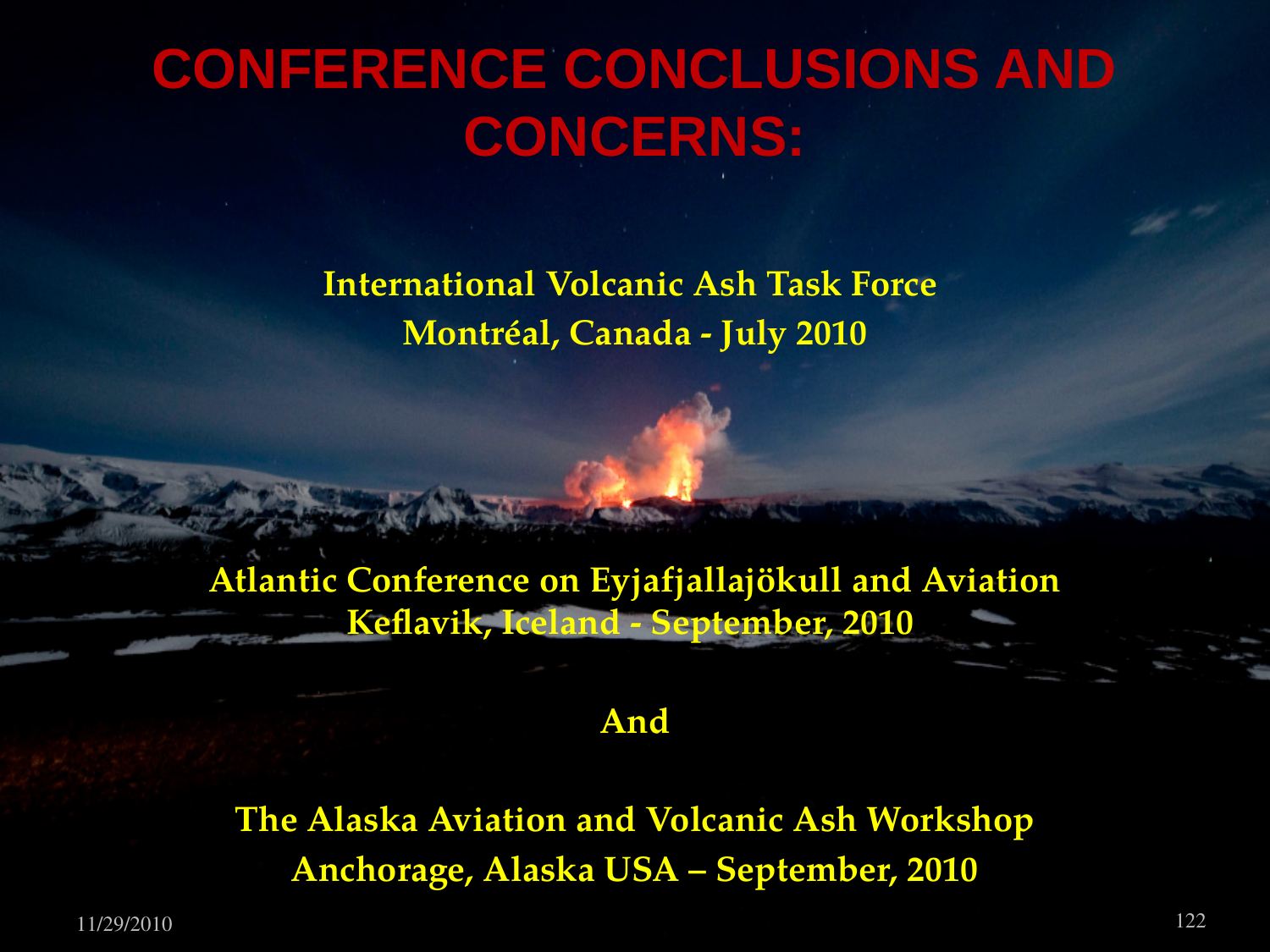

# Conference Conclusions and concerns:
International Volcanic Ash Task Force
Montréal, Canada - July 2010

Atlantic Conference on Eyjafjallajökull and Aviation Keflavik, Iceland - September, 2010

And

The Alaska Aviation and Volcanic Ash Workshop
Anchorage, Alaska USA – September, 2010
11/29/2010
122